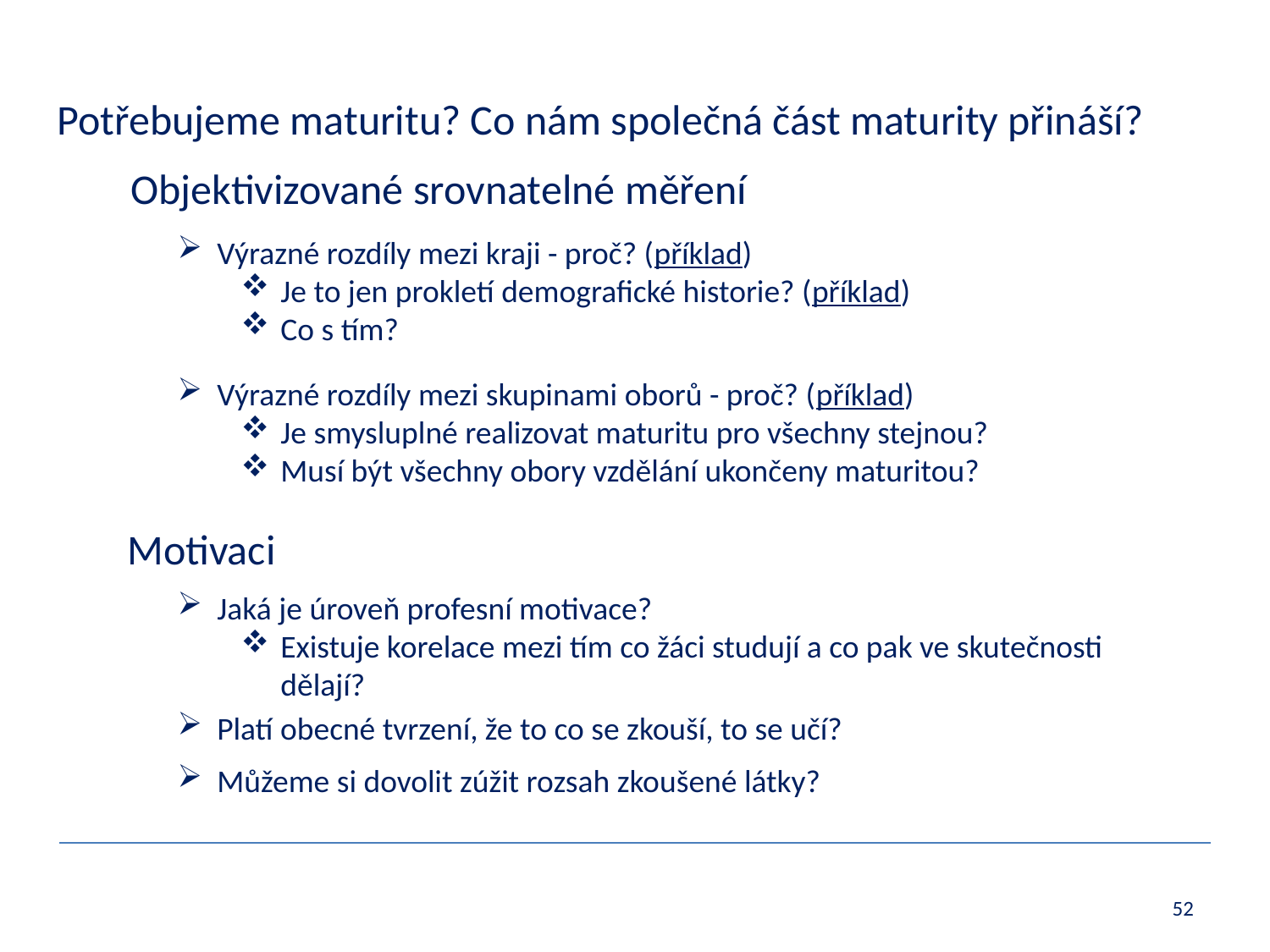

Potřebujeme maturitu? Co nám společná část maturity přináší?
Objektivizované srovnatelné měření
Výrazné rozdíly mezi kraji - proč? (příklad)
Je to jen prokletí demografické historie? (příklad)
Co s tím?
Výrazné rozdíly mezi skupinami oborů - proč? (příklad)
Je smysluplné realizovat maturitu pro všechny stejnou?
Musí být všechny obory vzdělání ukončeny maturitou?
Motivaci
Jaká je úroveň profesní motivace?
Existuje korelace mezi tím co žáci studují a co pak ve skutečnosti dělají?
Platí obecné tvrzení, že to co se zkouší, to se učí?
Můžeme si dovolit zúžit rozsah zkoušené látky?
52